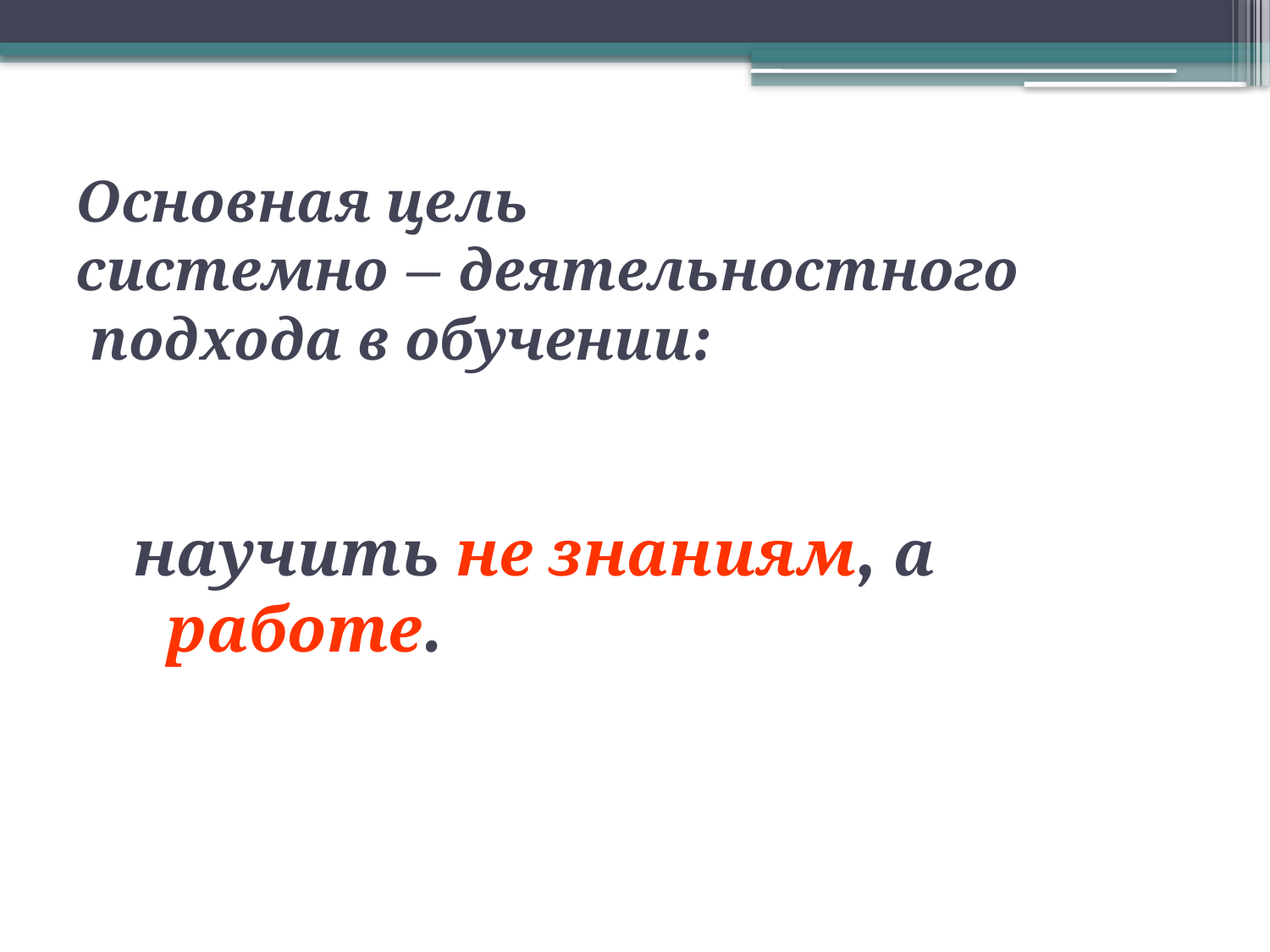

# Основная цель системно – деятельностного подхода в обучении:
научить не знаниям, а работе.